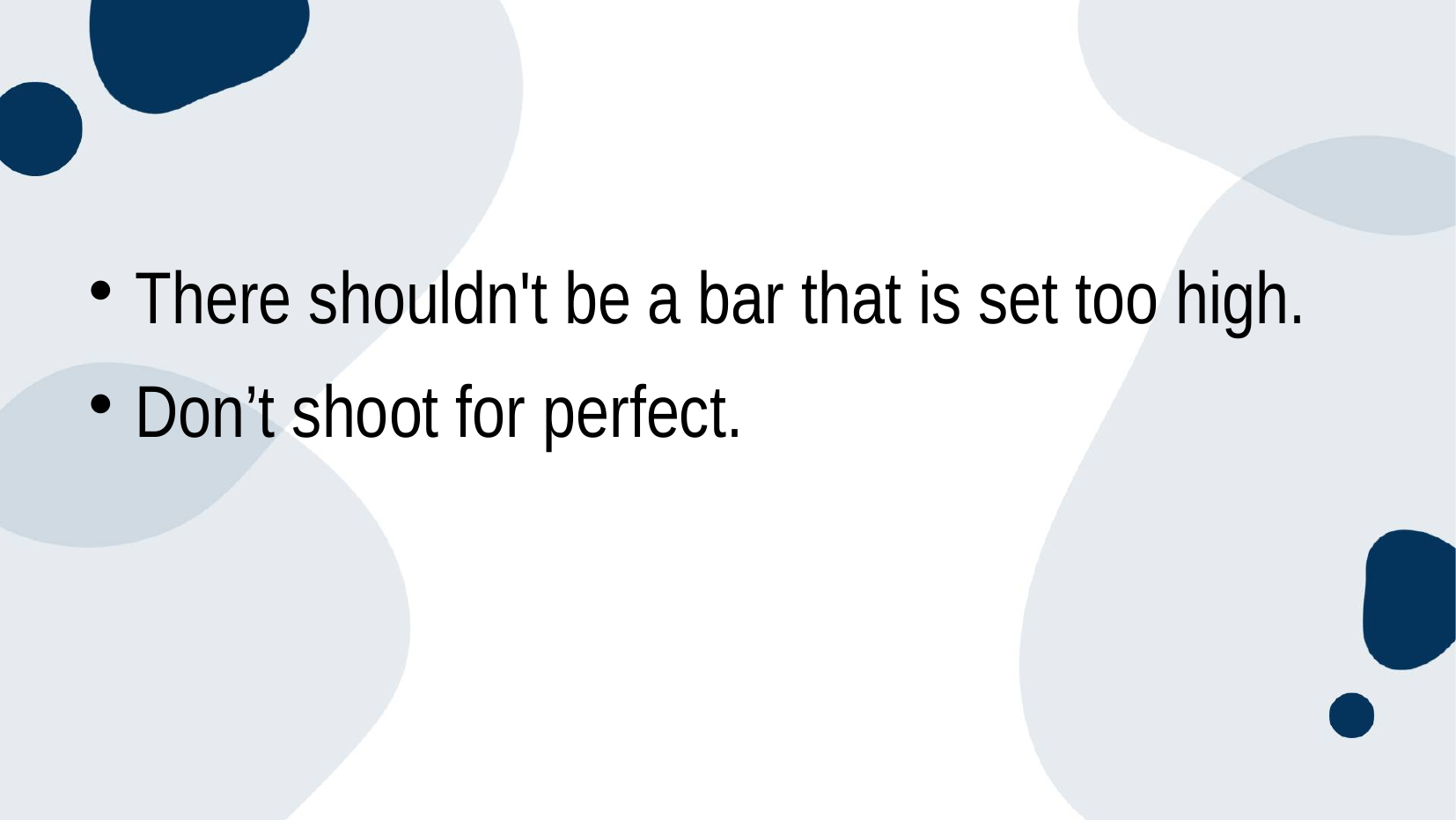

#
There shouldn't be a bar that is set too high.
Don’t shoot for perfect.